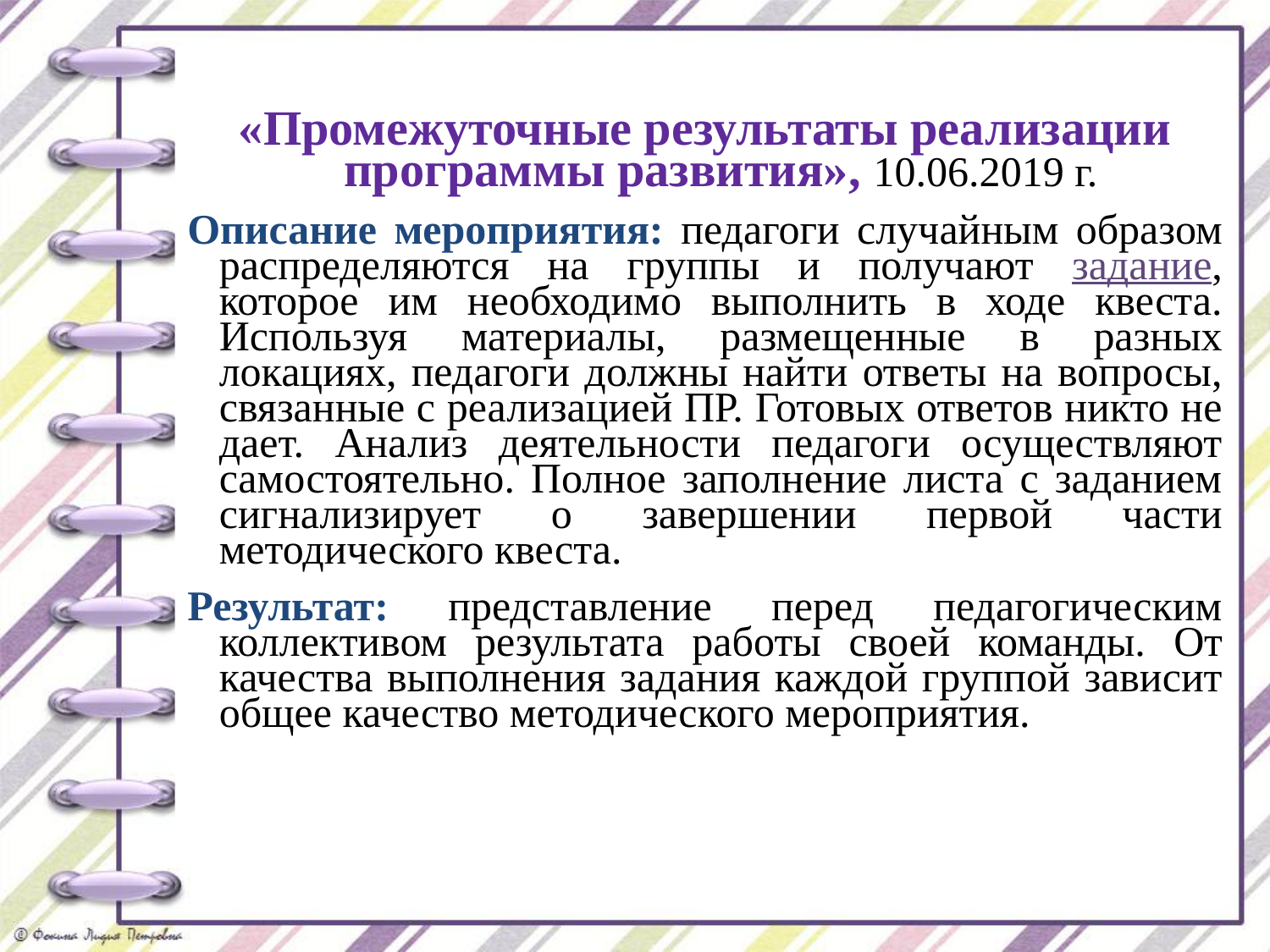

«Промежуточные результаты реализации программы развития», 10.06.2019 г.
Описание мероприятия: педагоги случайным образом распределяются на группы и получают задание, которое им необходимо выполнить в ходе квеста. Используя материалы, размещенные в разных локациях, педагоги должны найти ответы на вопросы, связанные с реализацией ПР. Готовых ответов никто не дает. Анализ деятельности педагоги осуществляют самостоятельно. Полное заполнение листа с заданием сигнализирует о завершении первой части методического квеста.
Результат: представление перед педагогическим коллективом результата работы своей команды. От качества выполнения задания каждой группой зависит общее качество методического мероприятия.